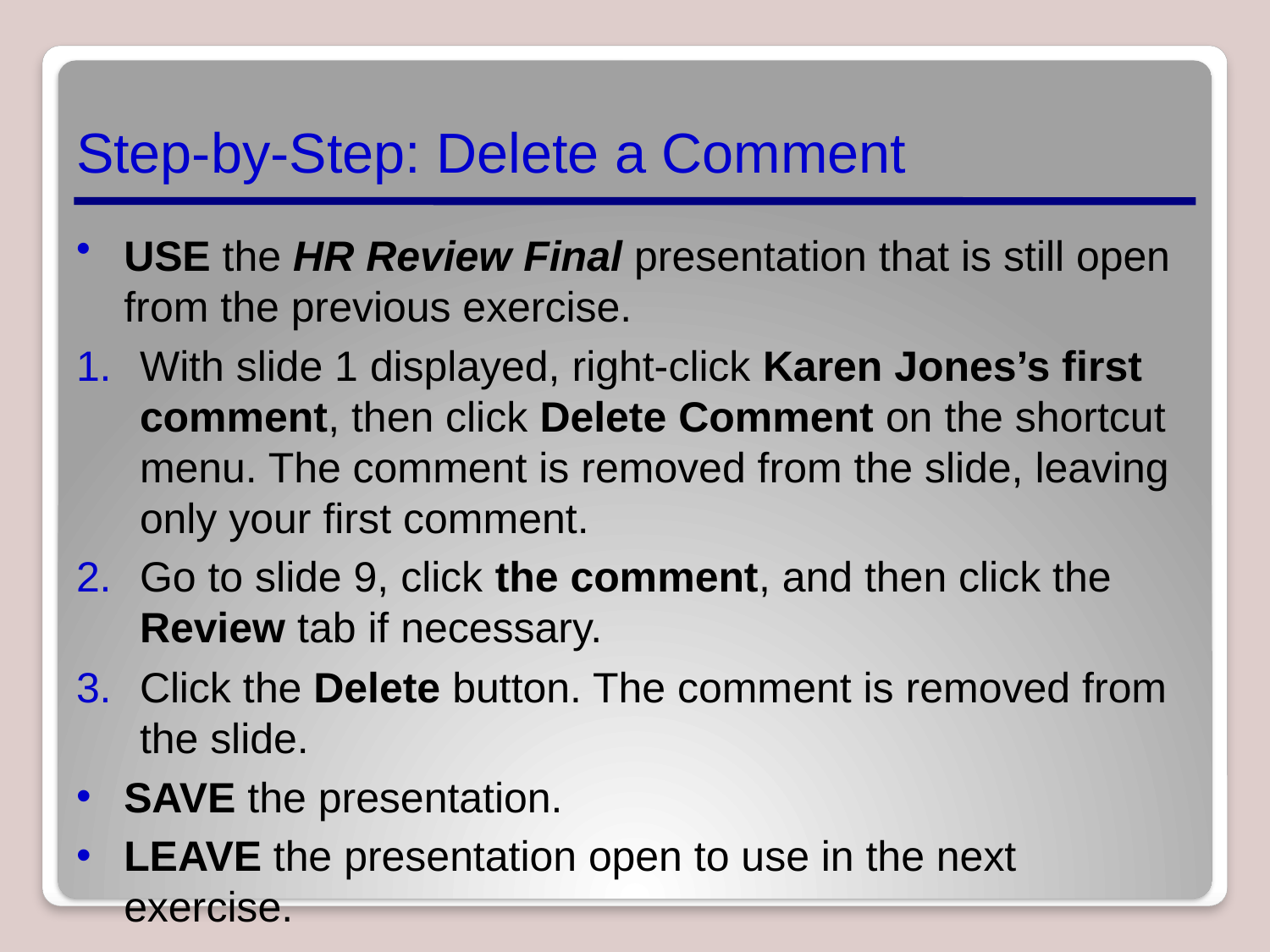

# Step-by-Step: Delete a Comment
USE the HR Review Final presentation that is still open from the previous exercise.
With slide 1 displayed, right-click Karen Jones’s first comment, then click Delete Comment on the shortcut menu. The comment is removed from the slide, leaving only your first comment.
Go to slide 9, click the comment, and then click the Review tab if necessary.
Click the Delete button. The comment is removed from the slide.
SAVE the presentation.
LEAVE the presentation open to use in the next exercise.